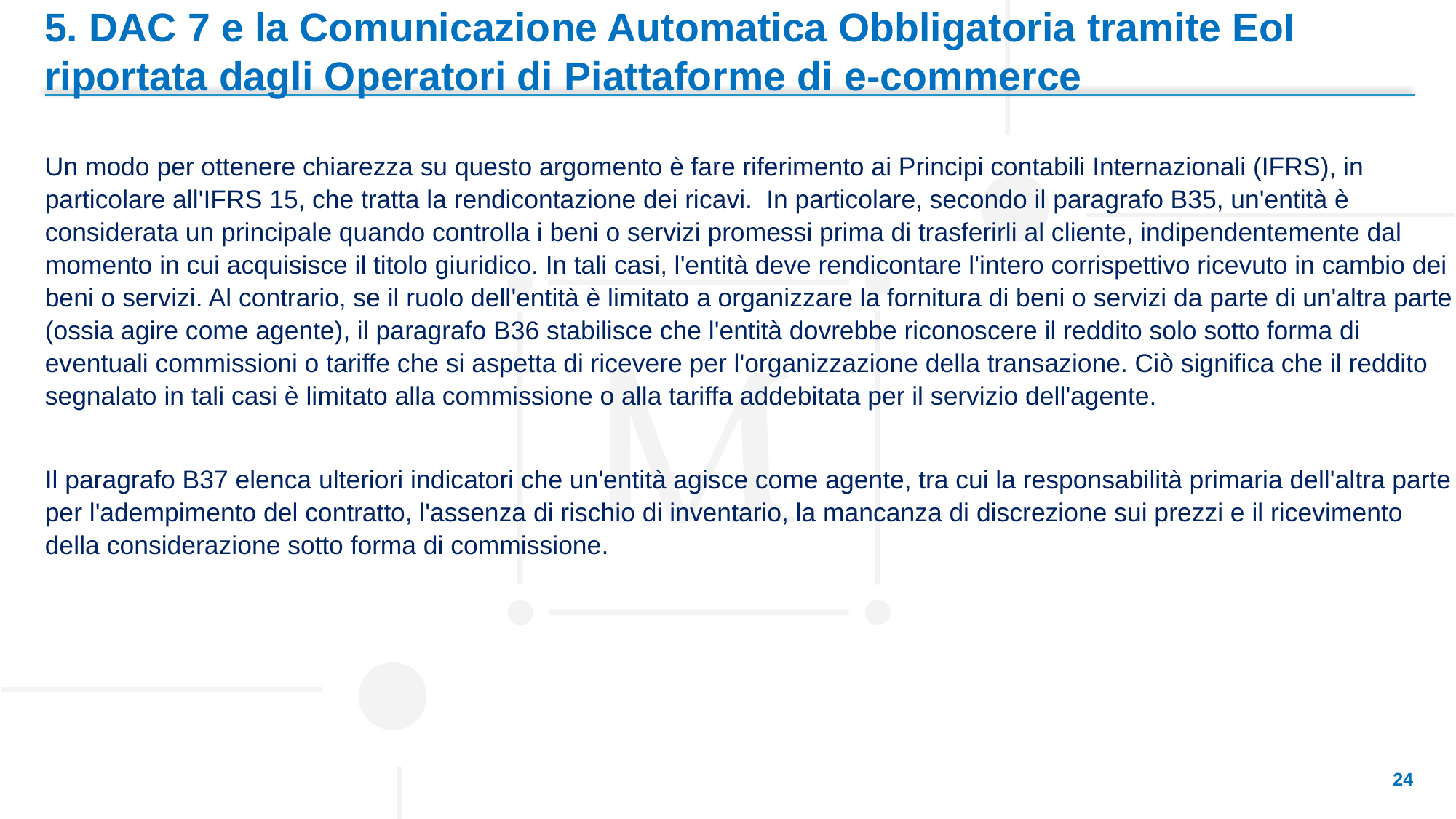

5. DAC 7 e la Comunicazione Automatica Obbligatoria tramite EoI riportata dagli Operatori di Piattaforme di e-commerce

Un modo per ottenere chiarezza su questo argomento è fare riferimento ai Principi contabili Internazionali (IFRS), in particolare all'IFRS 15, che tratta la rendicontazione dei ricavi.  In particolare, secondo il paragrafo B35, un'entità è considerata un principale quando controlla i beni o servizi promessi prima di trasferirli al cliente, indipendentemente dal momento in cui acquisisce il titolo giuridico. In tali casi, l'entità deve rendicontare l'intero corrispettivo ricevuto in cambio dei beni o servizi. Al contrario, se il ruolo dell'entità è limitato a organizzare la fornitura di beni o servizi da parte di un'altra parte (ossia agire come agente), il paragrafo B36 stabilisce che l'entità dovrebbe riconoscere il reddito solo sotto forma di eventuali commissioni o tariffe che si aspetta di ricevere per l'organizzazione della transazione. Ciò significa che il reddito segnalato in tali casi è limitato alla commissione o alla tariffa addebitata per il servizio dell'agente.

Il paragrafo B37 elenca ulteriori indicatori che un'entità agisce come agente, tra cui la responsabilità primaria dell'altra parte per l'adempimento del contratto, l'assenza di rischio di inventario, la mancanza di discrezione sui prezzi e il ricevimento della considerazione sotto forma di commissione.

24